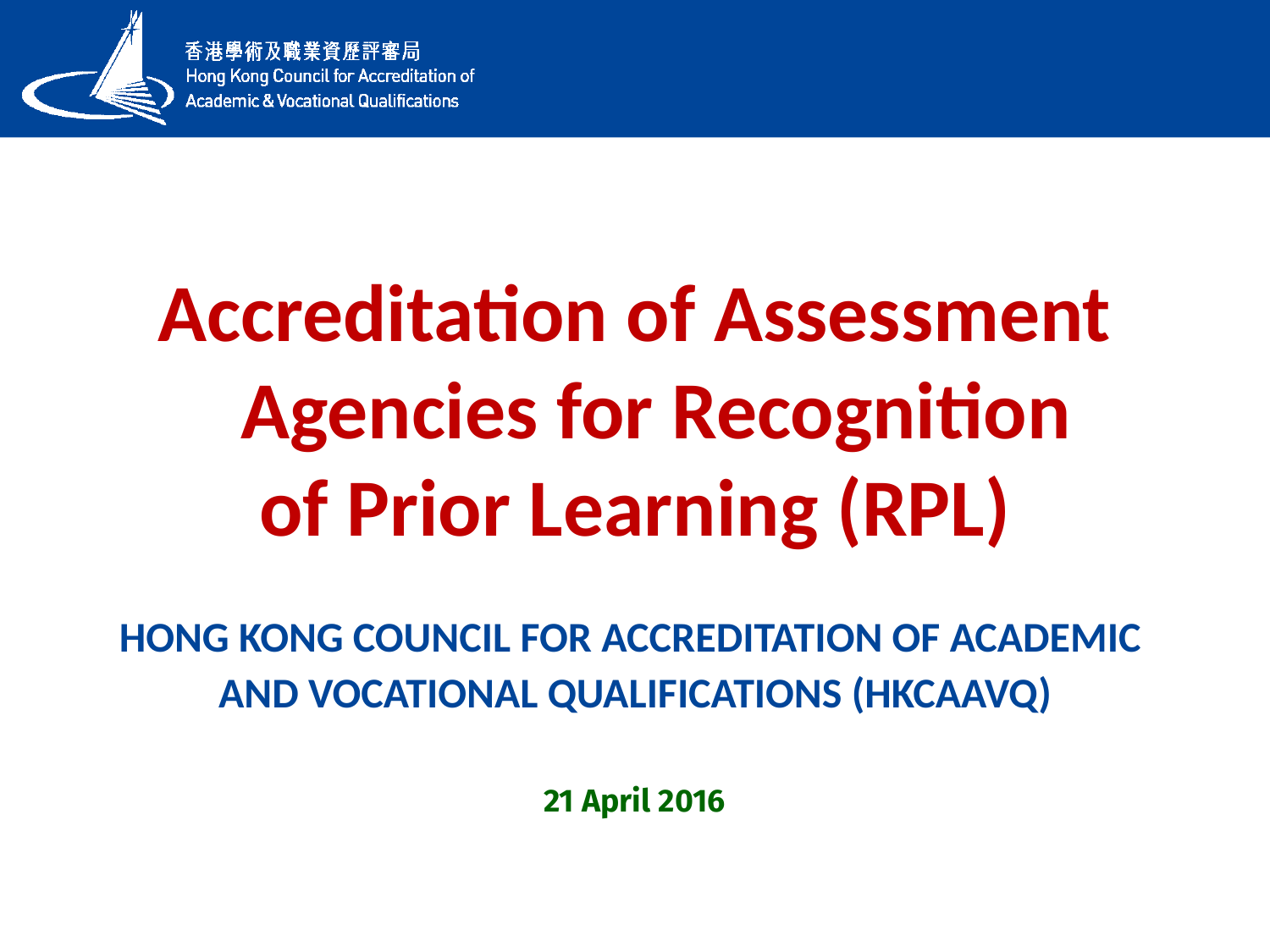

Accreditation of Assessment Agencies for Recognition
of Prior Learning (RPL)

HONG KONG COUNCIL FOR ACCREDITATION OF ACADEMIC
AND VOCATIONAL QUALIFICATIONS (HKCAAVQ)
21 April 2016